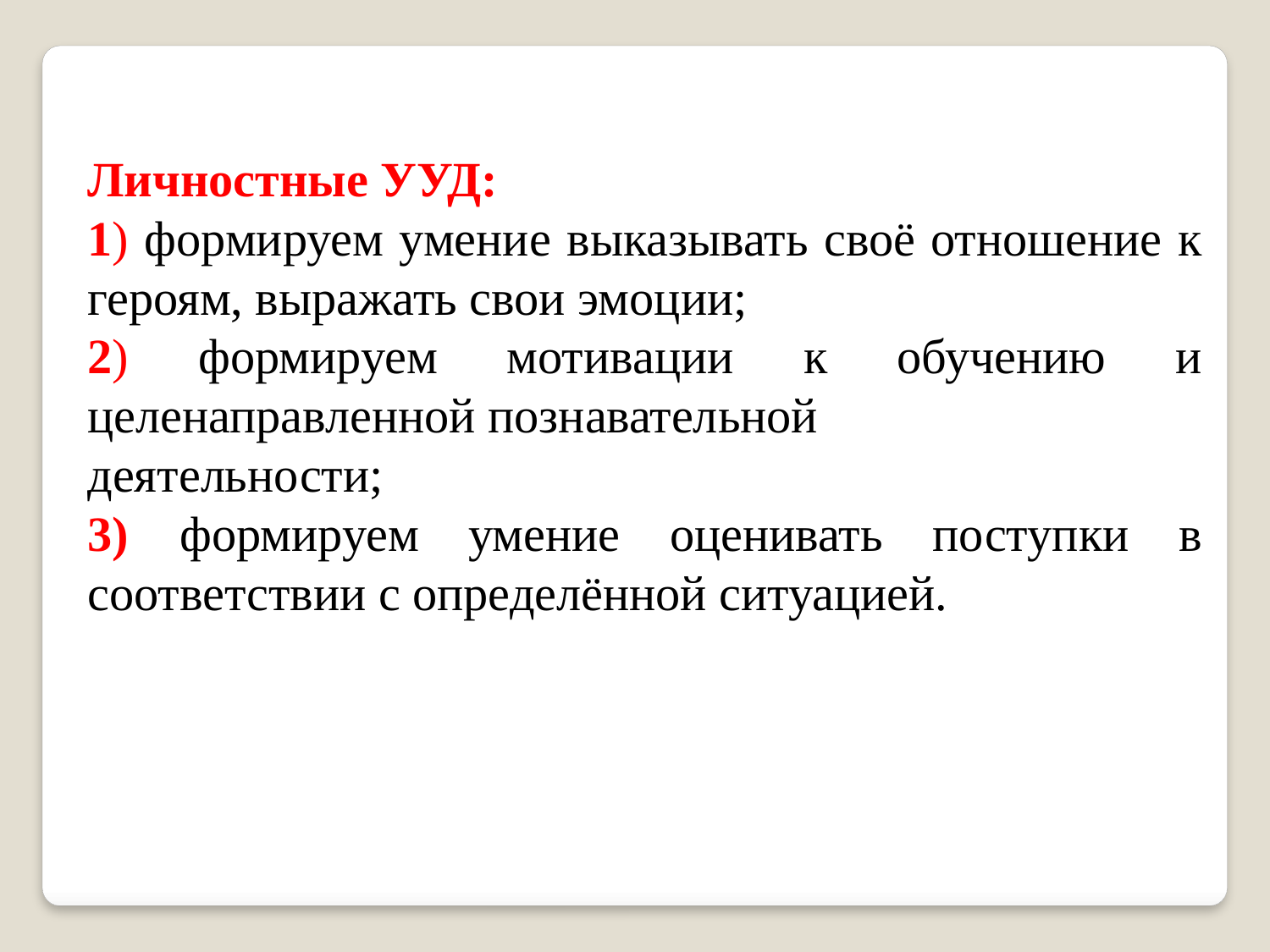

Личностные УУД:
1) формируем умение выказывать своё отношение к героям, выражать свои эмоции;
2) формируем мотивации к обучению и целенаправленной познавательной
деятельности;
3) формируем умение оценивать поступки в соответствии с определённой ситуацией.